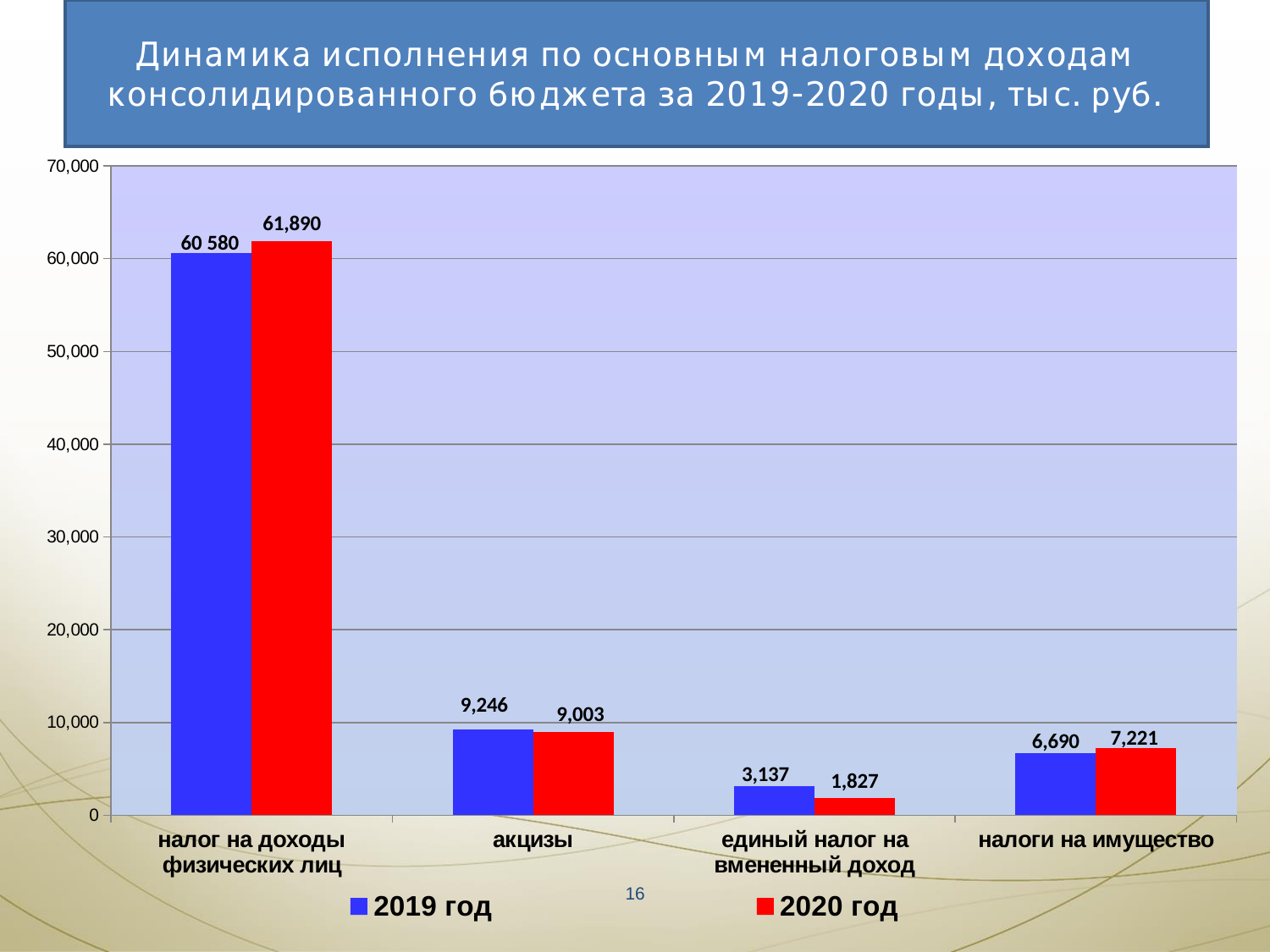

Динамика исполнения по основным налоговым доходам консолидированного бюджета за 2019-2020 годы, тыс. руб.

### Chart

| Category | 2019 год | 2020 год |
|---|---|---|
| налог на доходы физических лиц | 60580.0 | 61890.0 |
| акцизы | 9246.0 | 9003.0 |
| единый налог на вмененный доход | 3137.0 | 1827.0 |
| налоги на имущество | 6690.0 | 7221.0 |
16